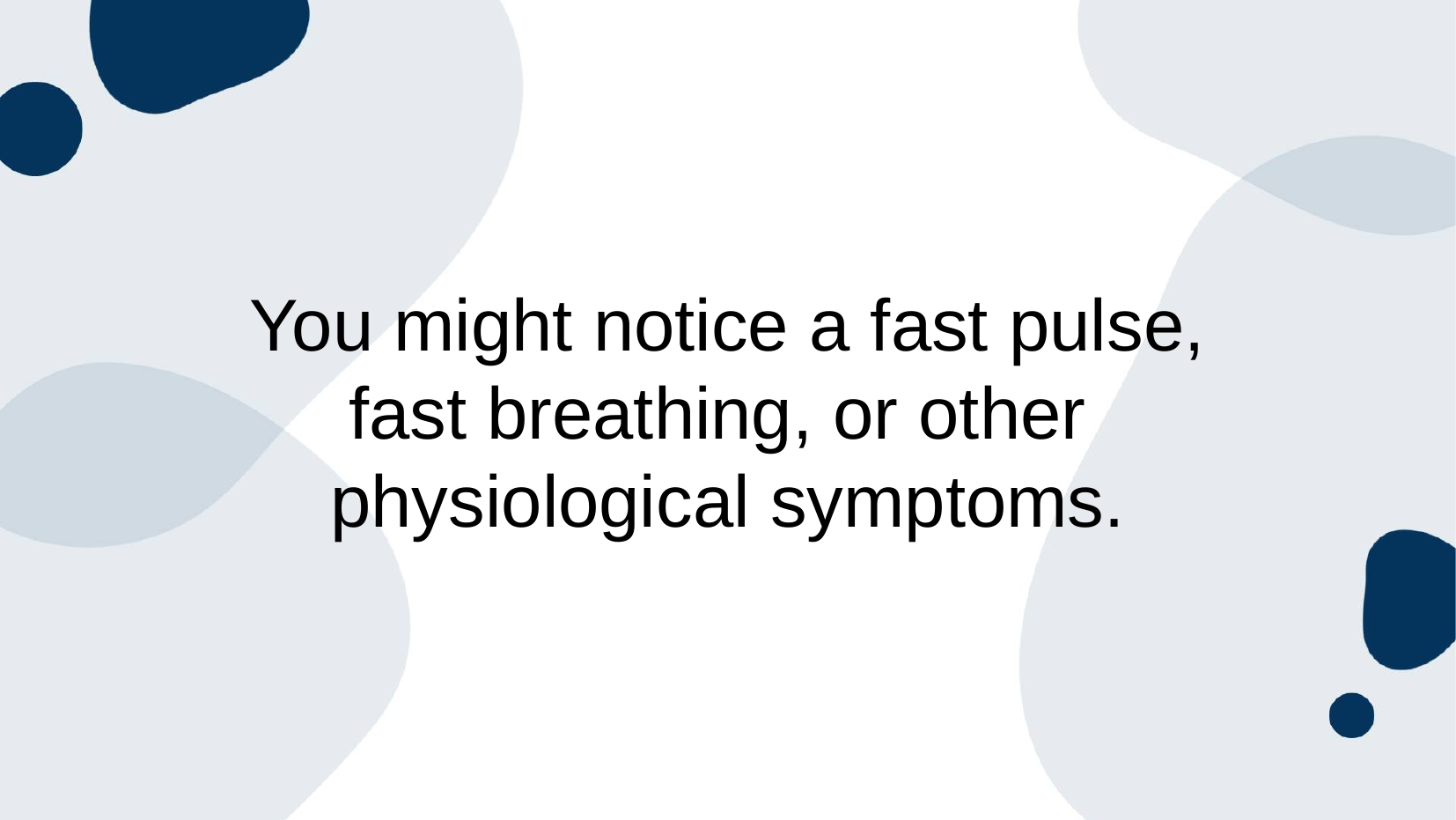

You might notice a fast pulse,
fast breathing, or other
physiological symptoms.